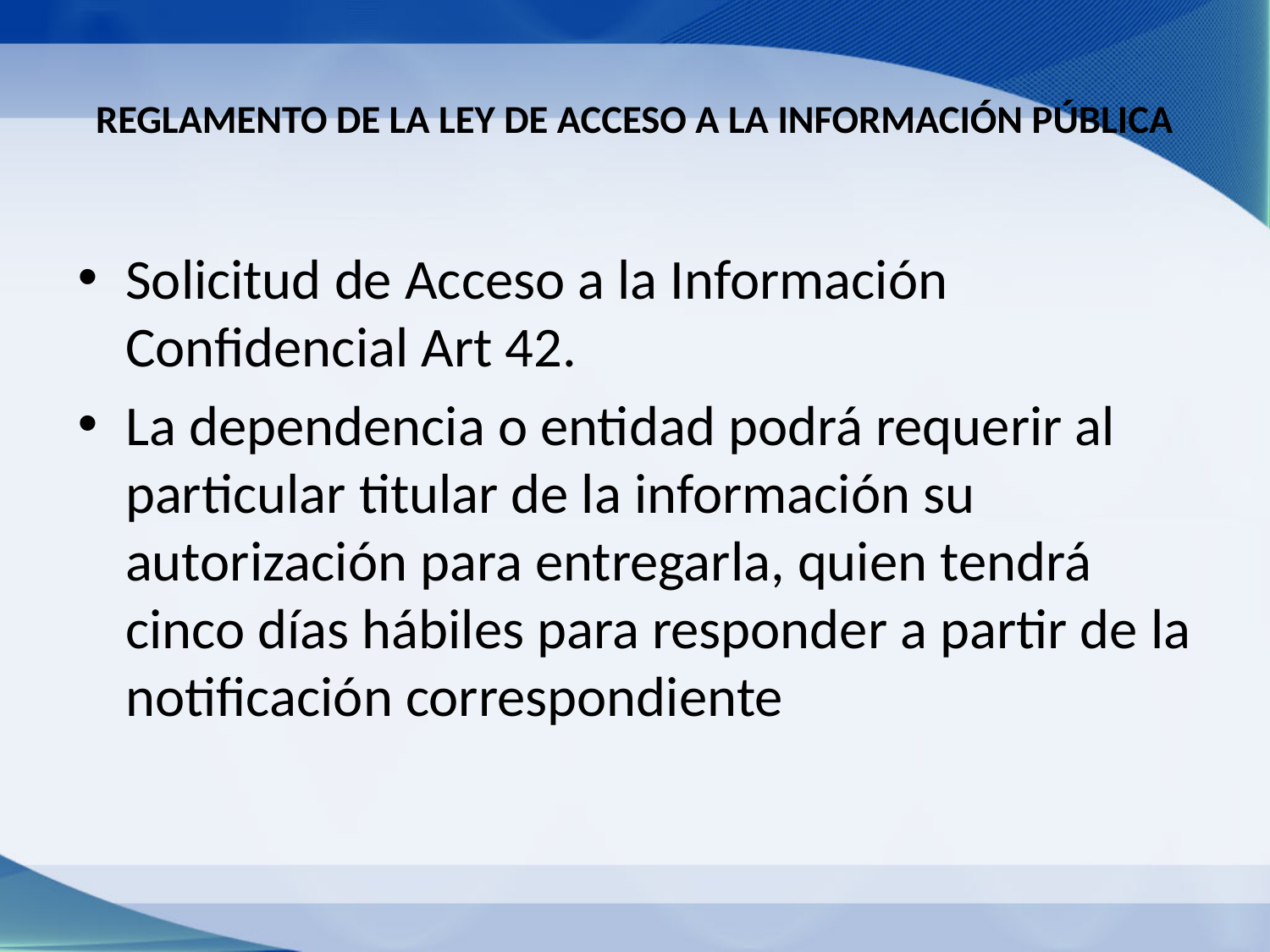

# REGLAMENTO DE LA LEY DE ACCESO A LA INFORMACIÓN PÚBLICA
Solicitud de Acceso a la Información Confidencial Art 42.
La dependencia o entidad podrá requerir al particular titular de la información su autorización para entregarla, quien tendrá cinco días hábiles para responder a partir de la notificación correspondiente